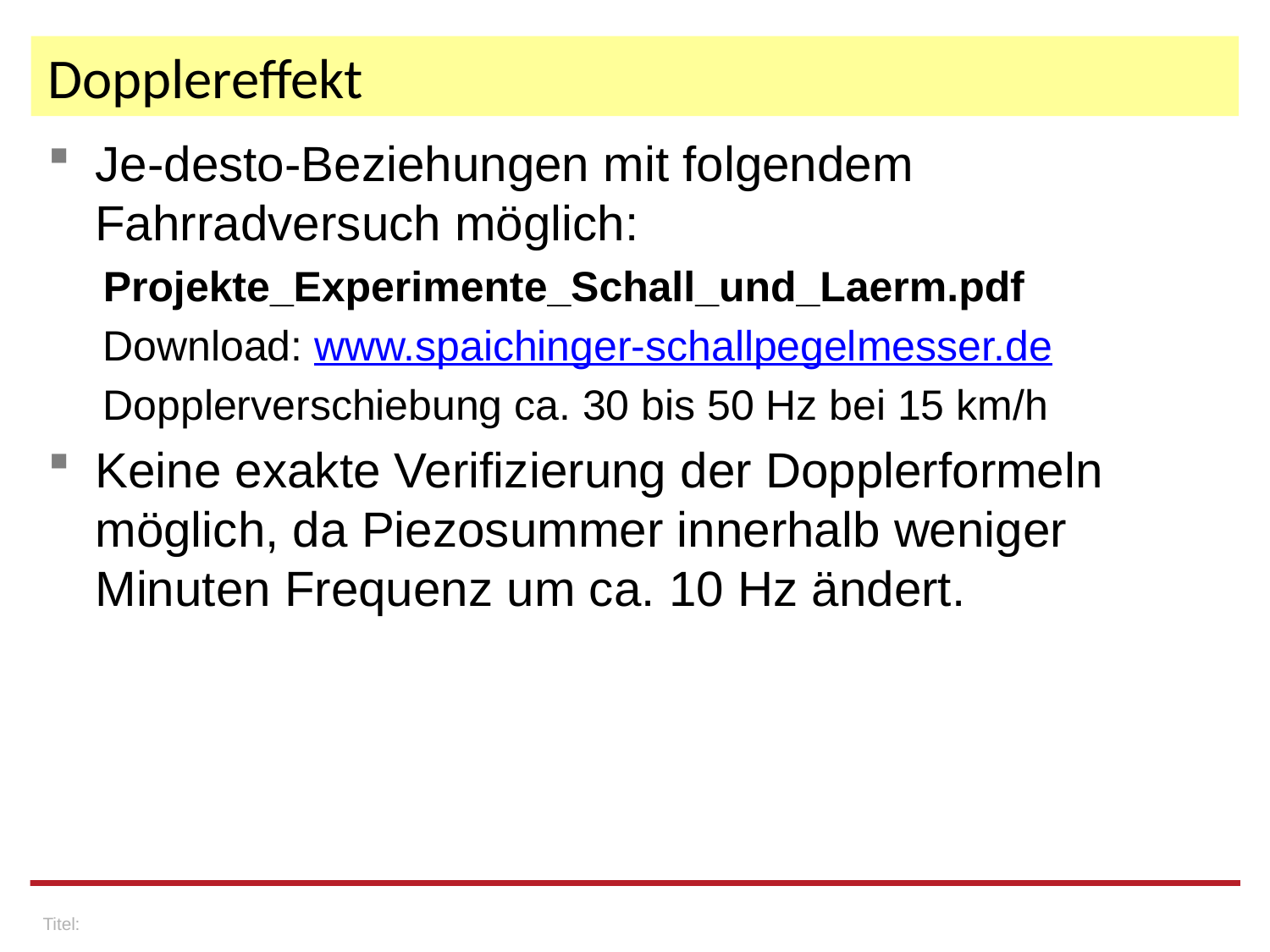

# Dopplereffekt
Je-desto-Beziehungen mit folgendem Fahrradversuch möglich:
Projekte_Experimente_Schall_und_Laerm.pdf
Download: www.spaichinger-schallpegelmesser.de
Dopplerverschiebung ca. 30 bis 50 Hz bei 15 km/h
Keine exakte Verifizierung der Dopplerformeln möglich, da Piezosummer innerhalb weniger Minuten Frequenz um ca. 10 Hz ändert.
Titel: